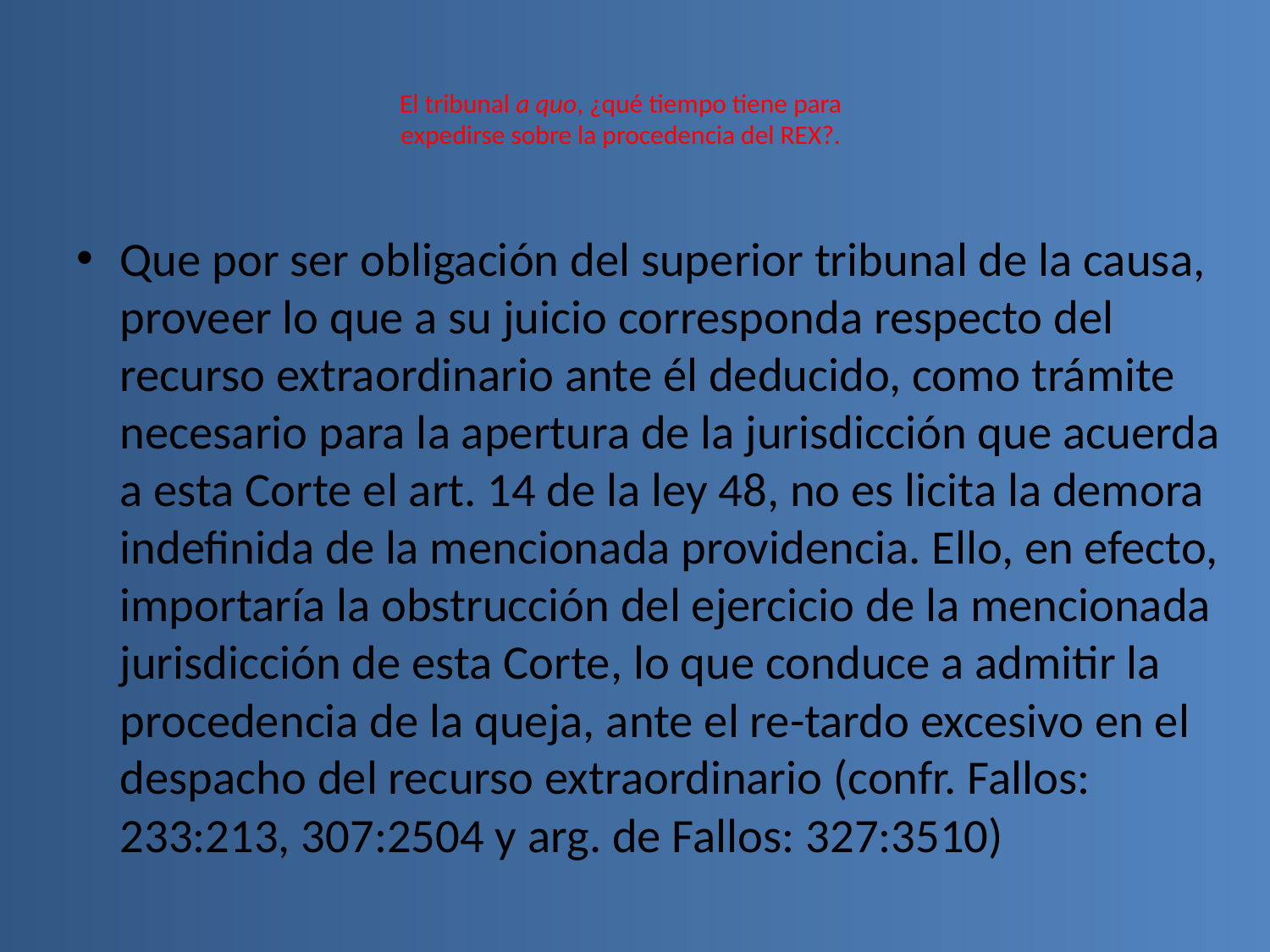

# El tribunal a quo, ¿qué tiempo tiene para expedirse sobre la procedencia del REX?.
Que por ser obligación del superior tribunal de la causa, proveer lo que a su juicio corresponda respecto del recurso extraordinario ante él deducido, como trámite necesario para la apertura de la jurisdicción que acuerda a esta Corte el art. 14 de la ley 48, no es licita la demora indefinida de la mencionada providencia. Ello, en efecto, importaría la obstrucción del ejercicio de la mencionada jurisdicción de esta Corte, lo que conduce a admitir la procedencia de la queja, ante el re-tardo excesivo en el despacho del recurso extraordinario (confr. Fallos: 233:213, 307:2504 y arg. de Fallos: 327:3510)